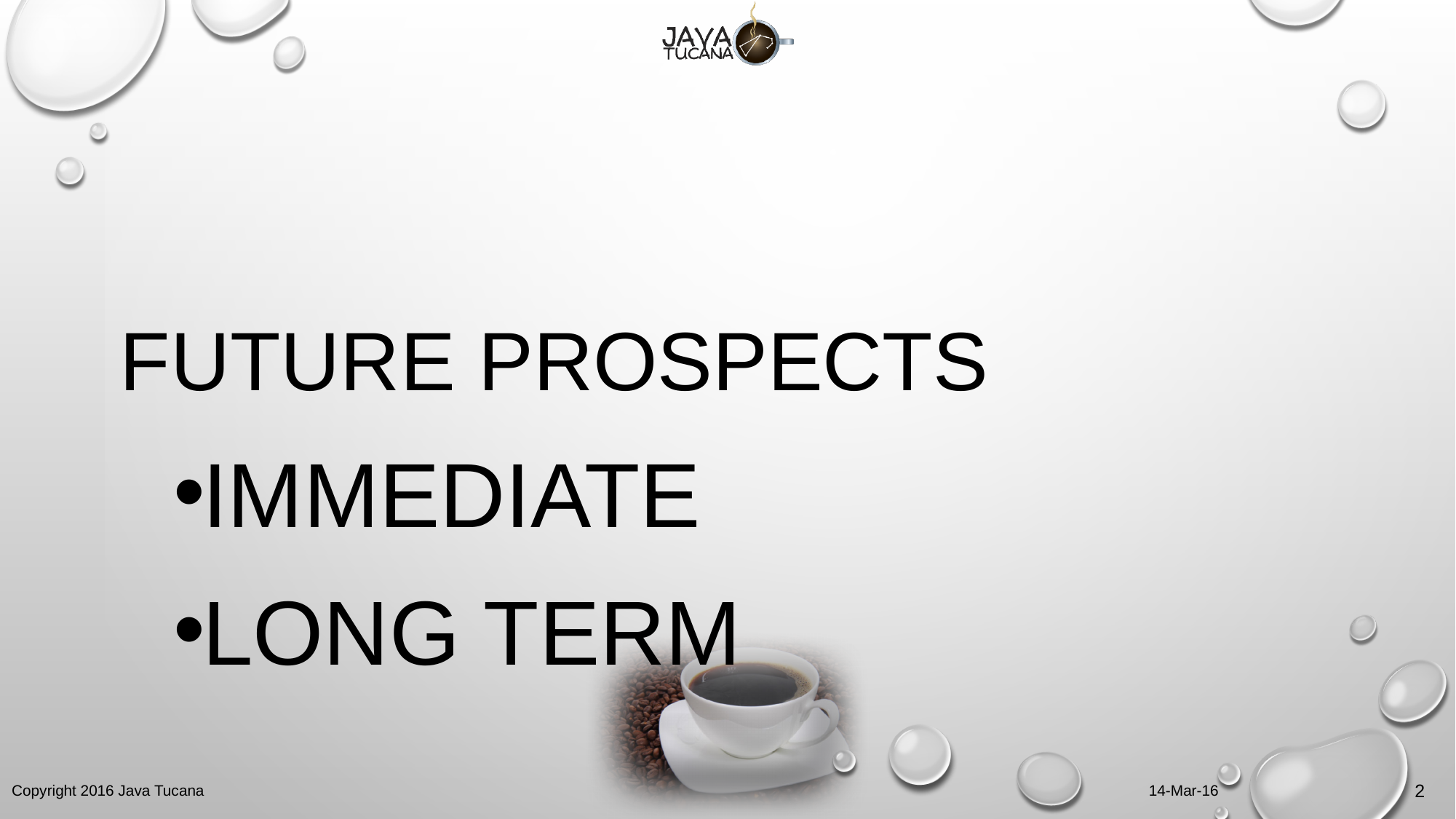

#
Future Prospects
Immediate
Long term
14-Mar-16
2
Copyright 2016 Java Tucana